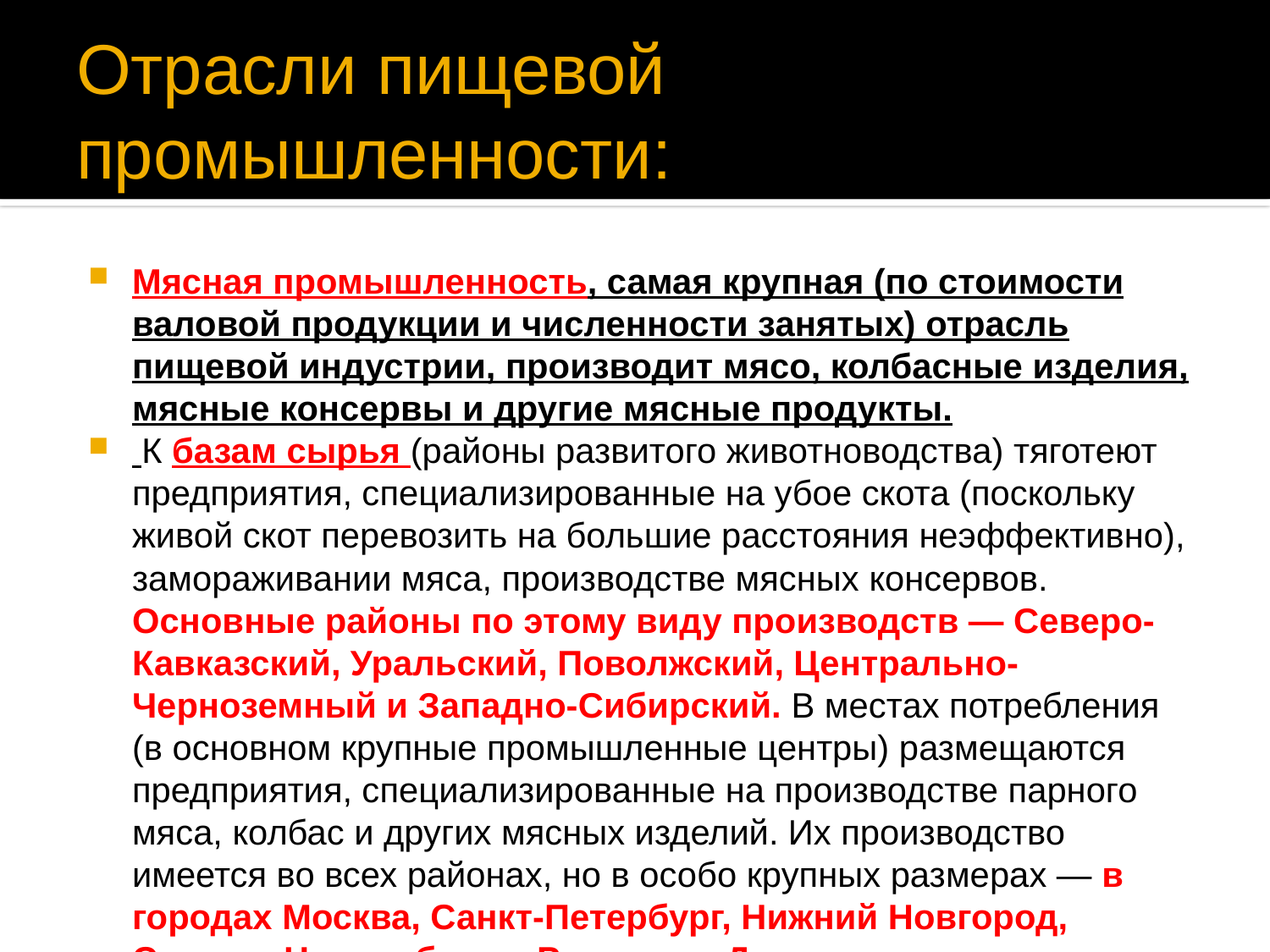

# Отрасли пищевой промышленности:
Мясная промышленность, самая крупная (по стоимости валовой продукции и численности занятых) отрасль пищевой индустрии, производит мясо, колбасные изделия, мясные консервы и другие мясные продукты.
 К базам сырья (районы развитого животноводства) тяготеют предприятия, специализированные на убое скота (поскольку живой скот перевозить на большие расстояния неэффективно), замораживании мяса, производстве мясных консервов. Основные районы по этому виду производств — Северо-Кавказский, Уральский, Поволжский, Центрально-Черноземный и Западно-Сибирский. В местах потребления (в основном крупные промышленные центры) размещаются предприятия, специализированные на производстве парного мяса, колбас и других мясных изделий. Их производство имеется во всех районах, но в особо крупных размерах — в городах Москва, Санкт-Петербург, Нижний Новгород, Самара, Новосибирск, Ростов-на-Дону и др.